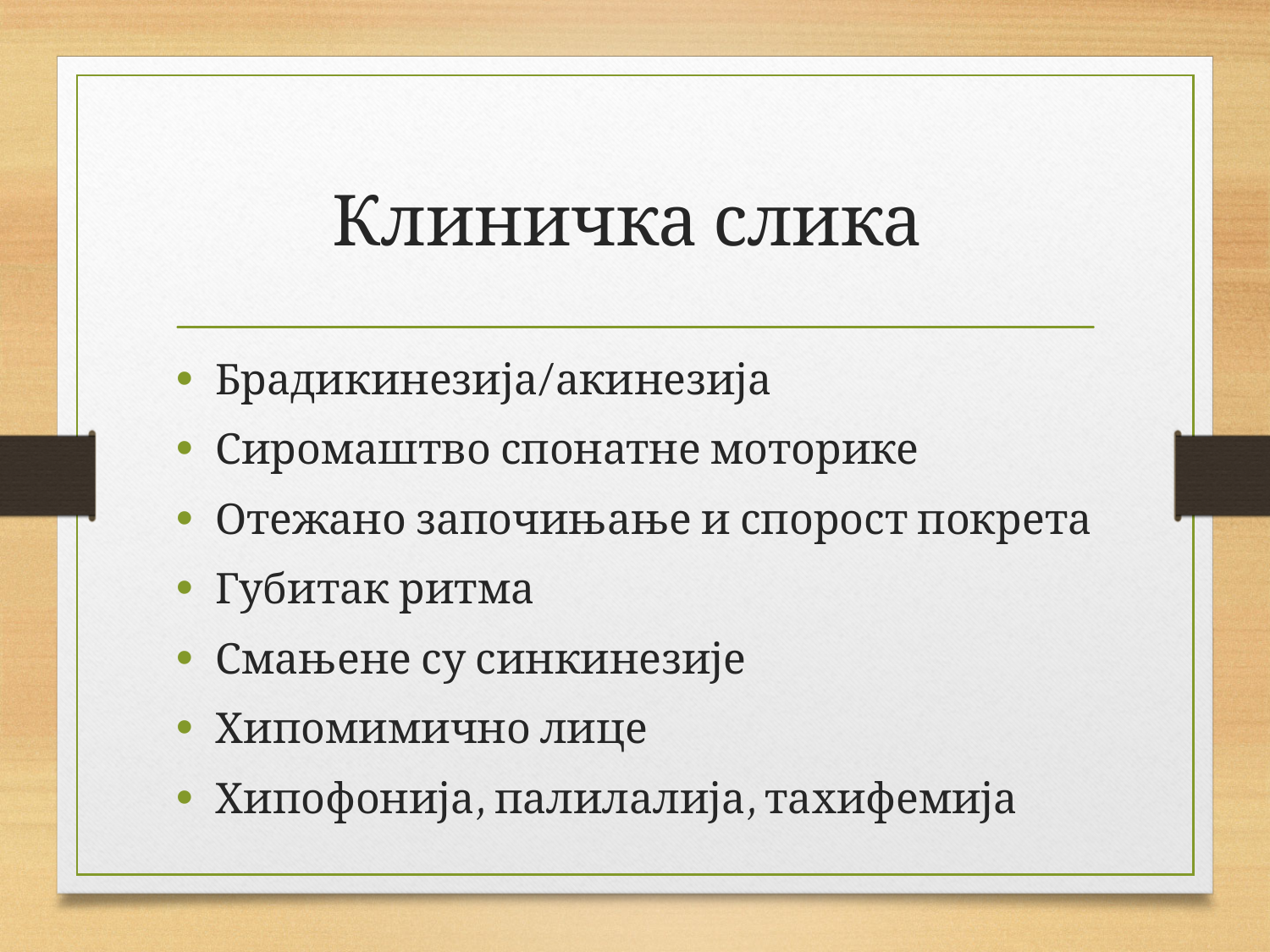

# Клиничка слика
Брадикинезија/акинезија
Сиромаштво спонатне моторике
Отежано започињање и спорост покрета
Губитак ритма
Смањене су синкинезије
Хипомимично лице
Хипофонија, палилалија, тахифемија